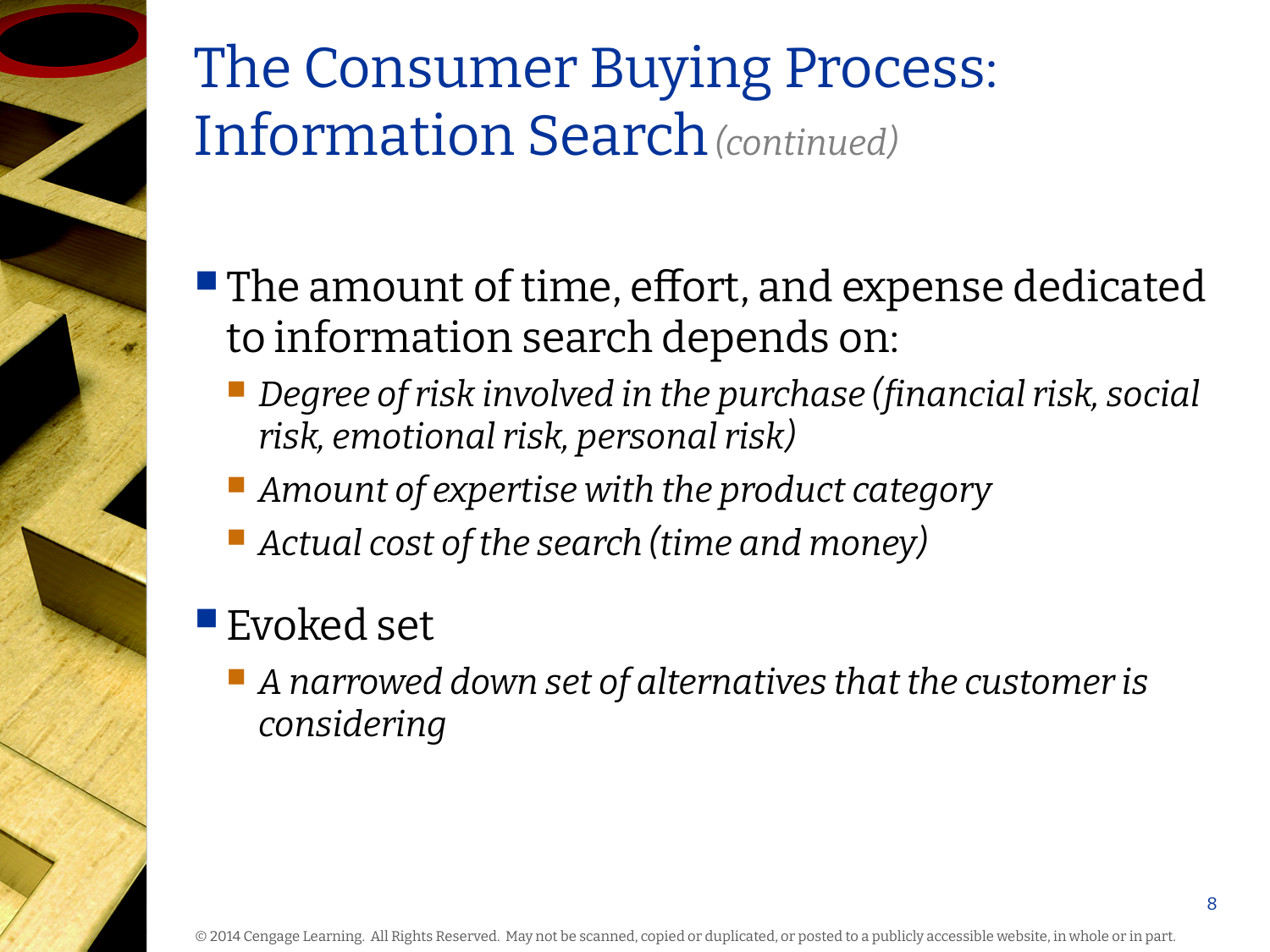

# The Consumer Buying Process: Information Search (continued)

The amount of time, effort, and expense dedicated to information search depends on:
Degree of risk involved in the purchase (financial risk, social risk, emotional risk, personal risk)
Amount of expertise with the product category
Actual cost of the search (time and money)
Evoked set
A narrowed down set of alternatives that the customer is considering
8